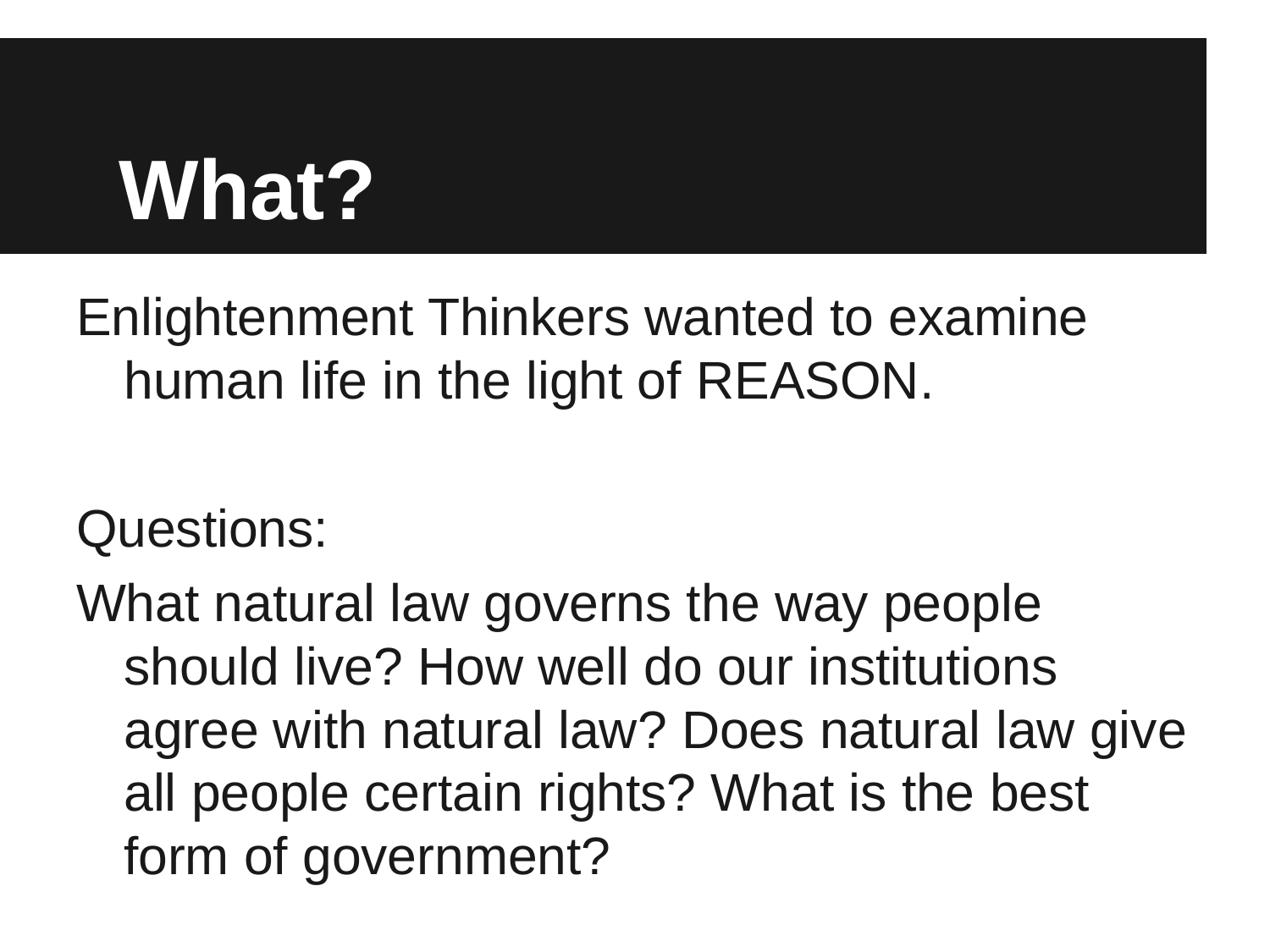

# What?
Enlightenment Thinkers wanted to examine human life in the light of REASON.

Questions:
What natural law governs the way people should live? How well do our institutions agree with natural law? Does natural law give all people certain rights? What is the best form of government?